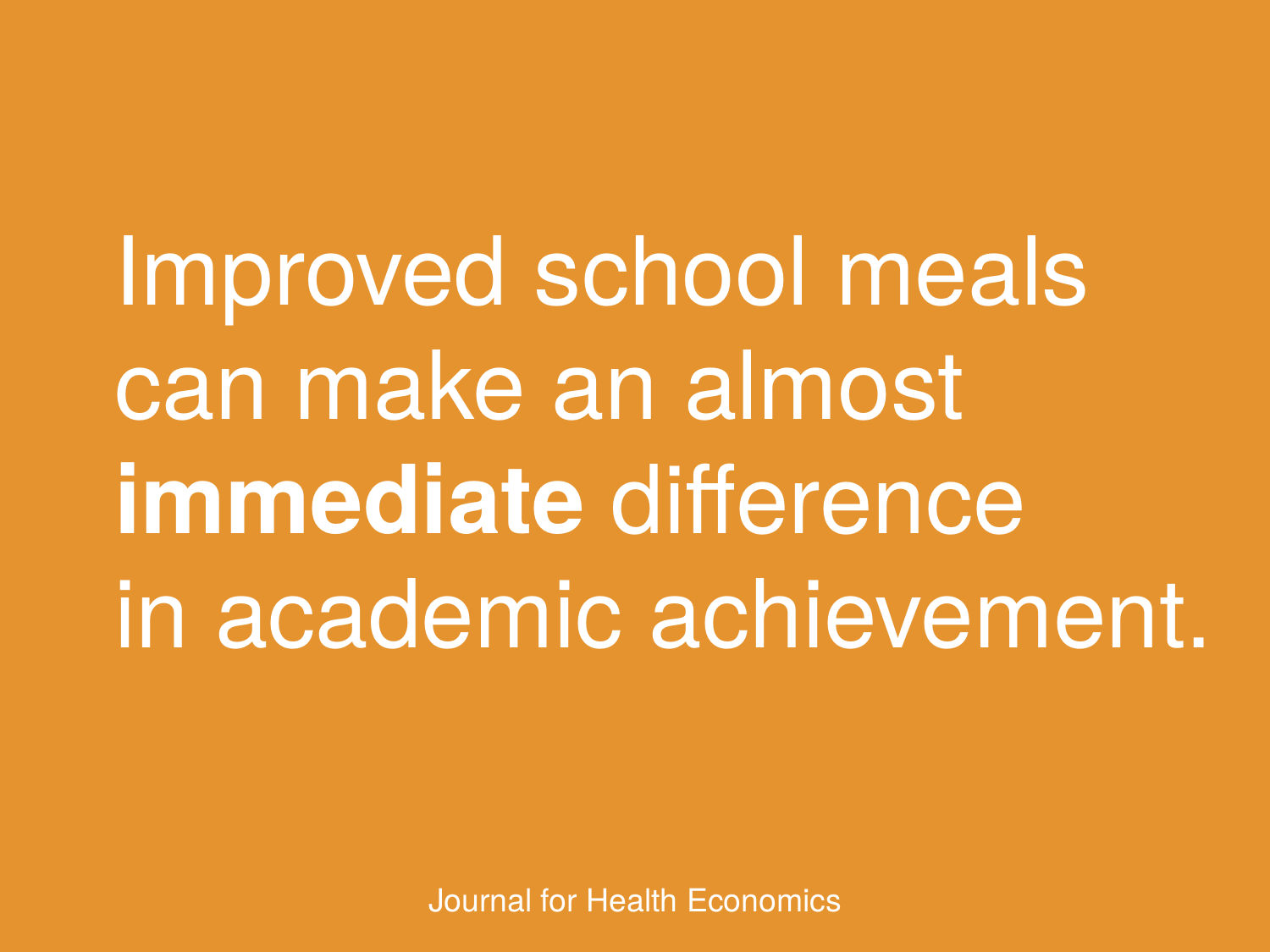

Improved school meals can make an almost immediate difference
in academic achievement.
Journal for Health Economics